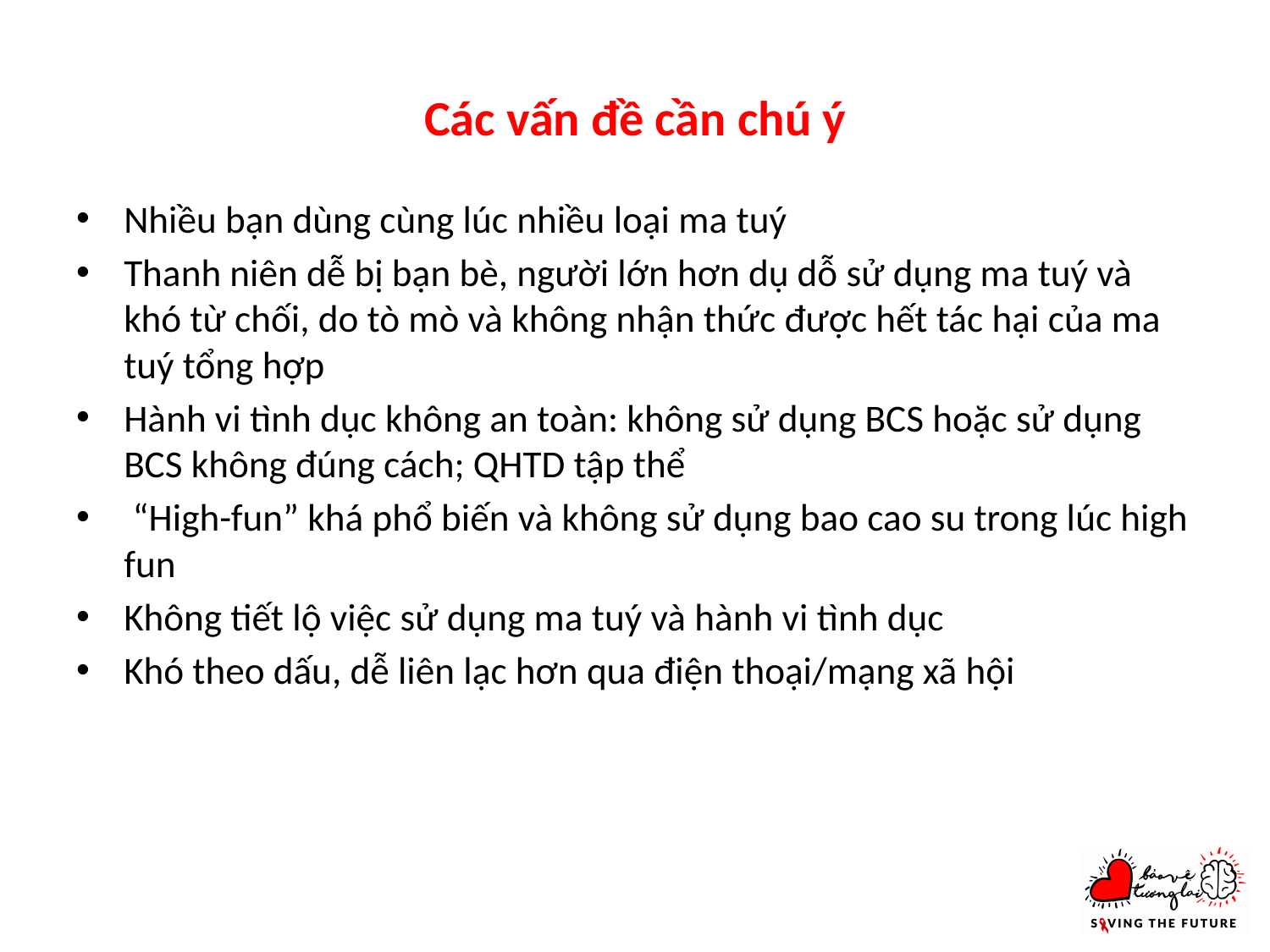

# Các vấn đề cần chú ý
Nhiều bạn dùng cùng lúc nhiều loại ma tuý
Thanh niên dễ bị bạn bè, người lớn hơn dụ dỗ sử dụng ma tuý và khó từ chối, do tò mò và không nhận thức được hết tác hại của ma tuý tổng hợp
Hành vi tình dục không an toàn: không sử dụng BCS hoặc sử dụng BCS không đúng cách; QHTD tập thể
 “High-fun” khá phổ biến và không sử dụng bao cao su trong lúc high fun
Không tiết lộ việc sử dụng ma tuý và hành vi tình dục
Khó theo dấu, dễ liên lạc hơn qua điện thoại/mạng xã hội